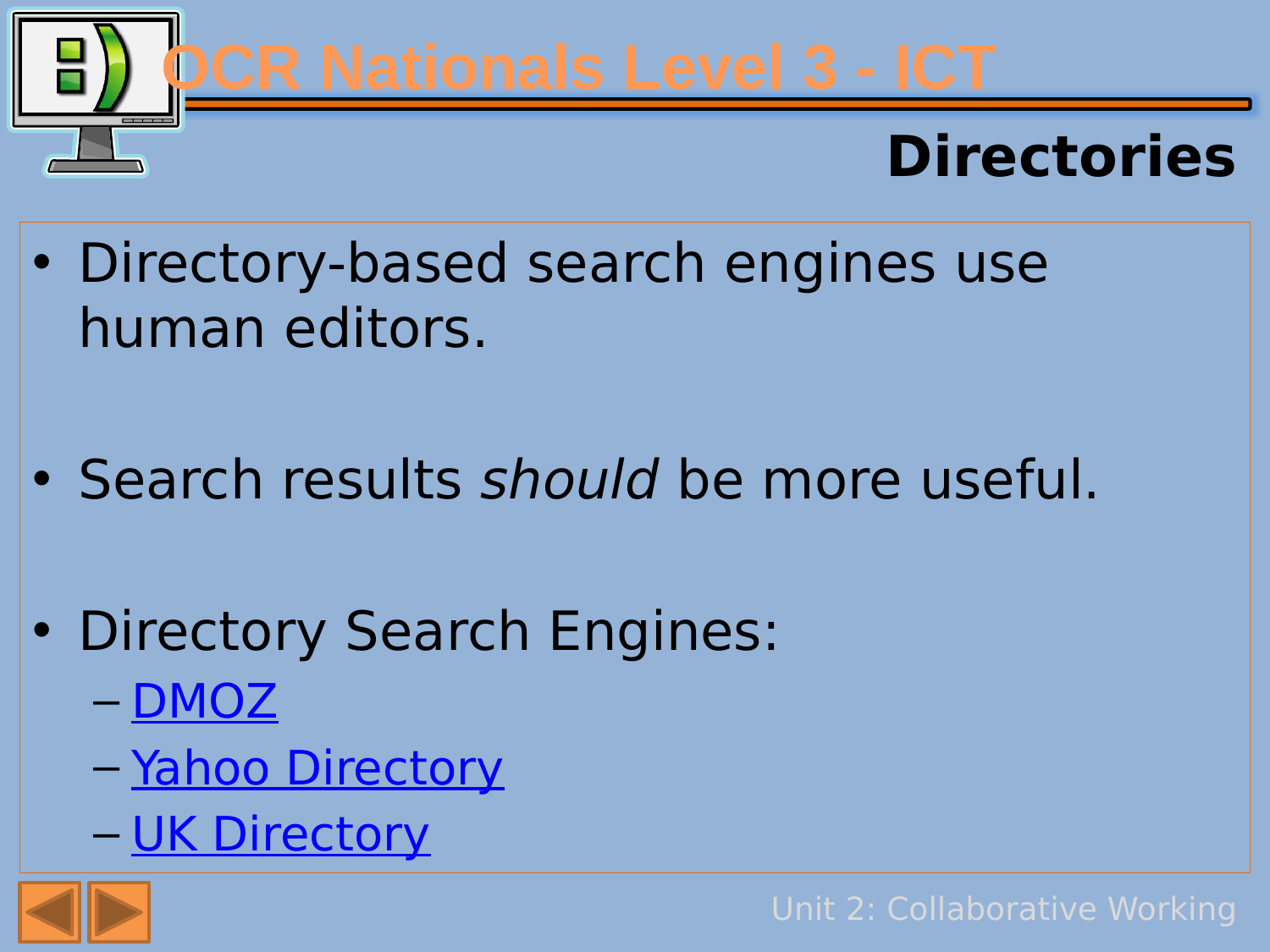

# Directories
Directory-based search engines use human editors.

Search results should be more useful.

Directory Search Engines:
DMOZ
Yahoo Directory
UK Directory